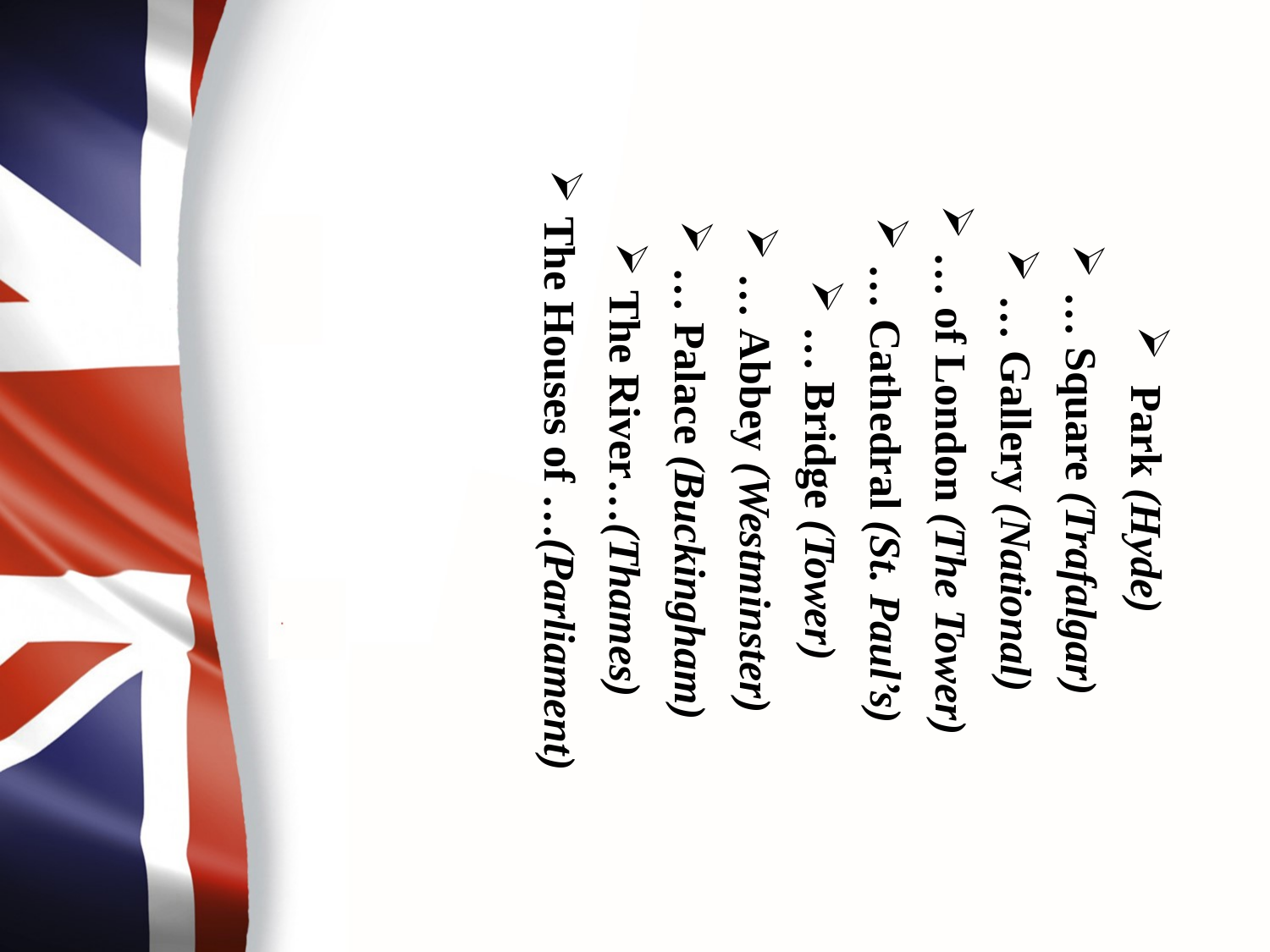

Park (Hyde)
… Square (Trafalgar)
… Gallery (National)
… of London (The Tower)
… Cathedral (St. Paul’s)
… Bridge (Tower)
… Abbey (Westminster)
… Palace (Buckingham)
The River…(Thames)
The Houses of …(Parliament)

#